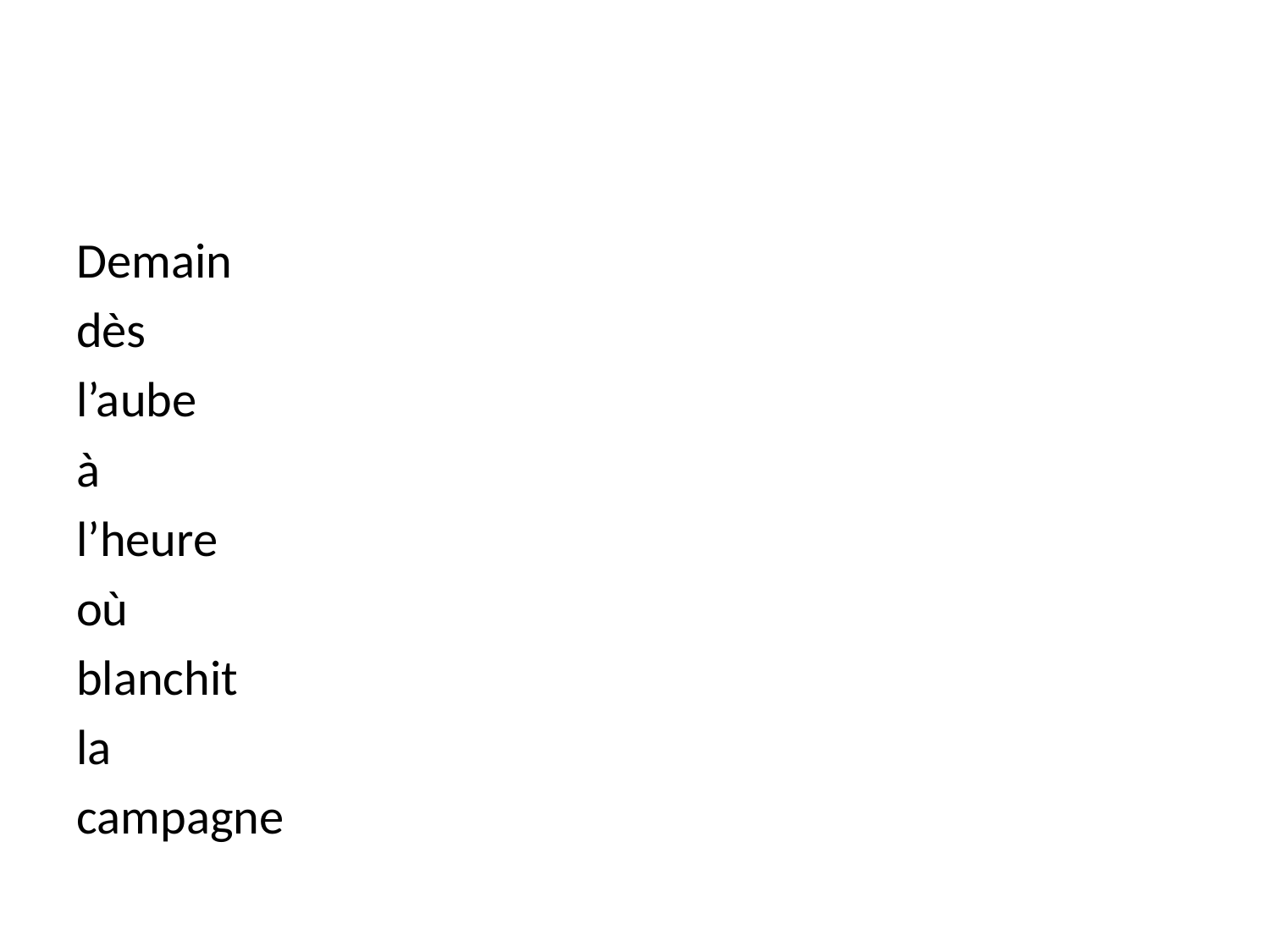

#
Demain
dès
l’aube
à
l’heure
où
blanchit
la
campagne